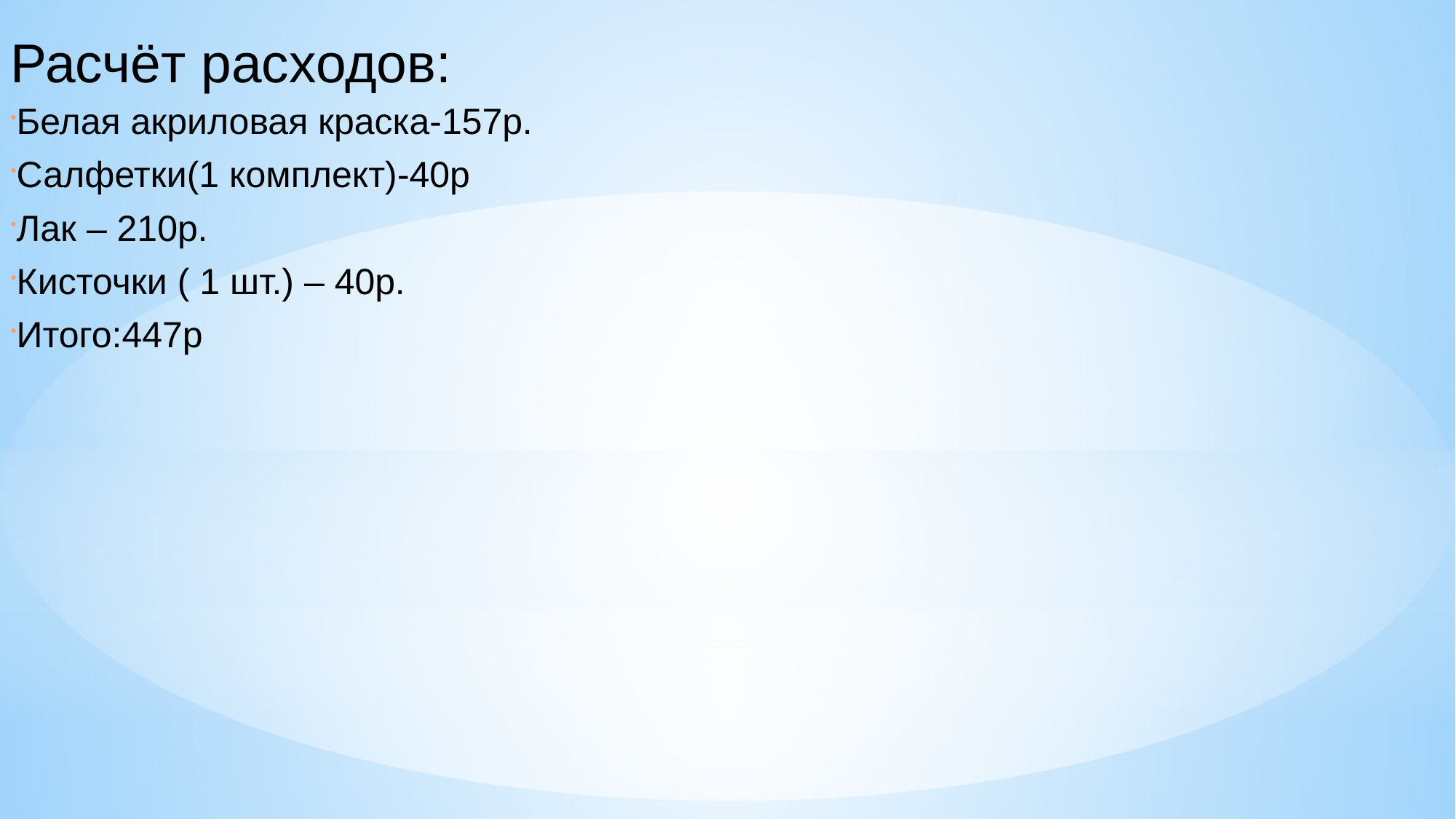

Расчёт расходов:
Белая акриловая краска-157р.
Салфетки(1 комплект)-40р
Лак – 210р.
Кисточки ( 1 шт.) – 40р.
Итого:447р